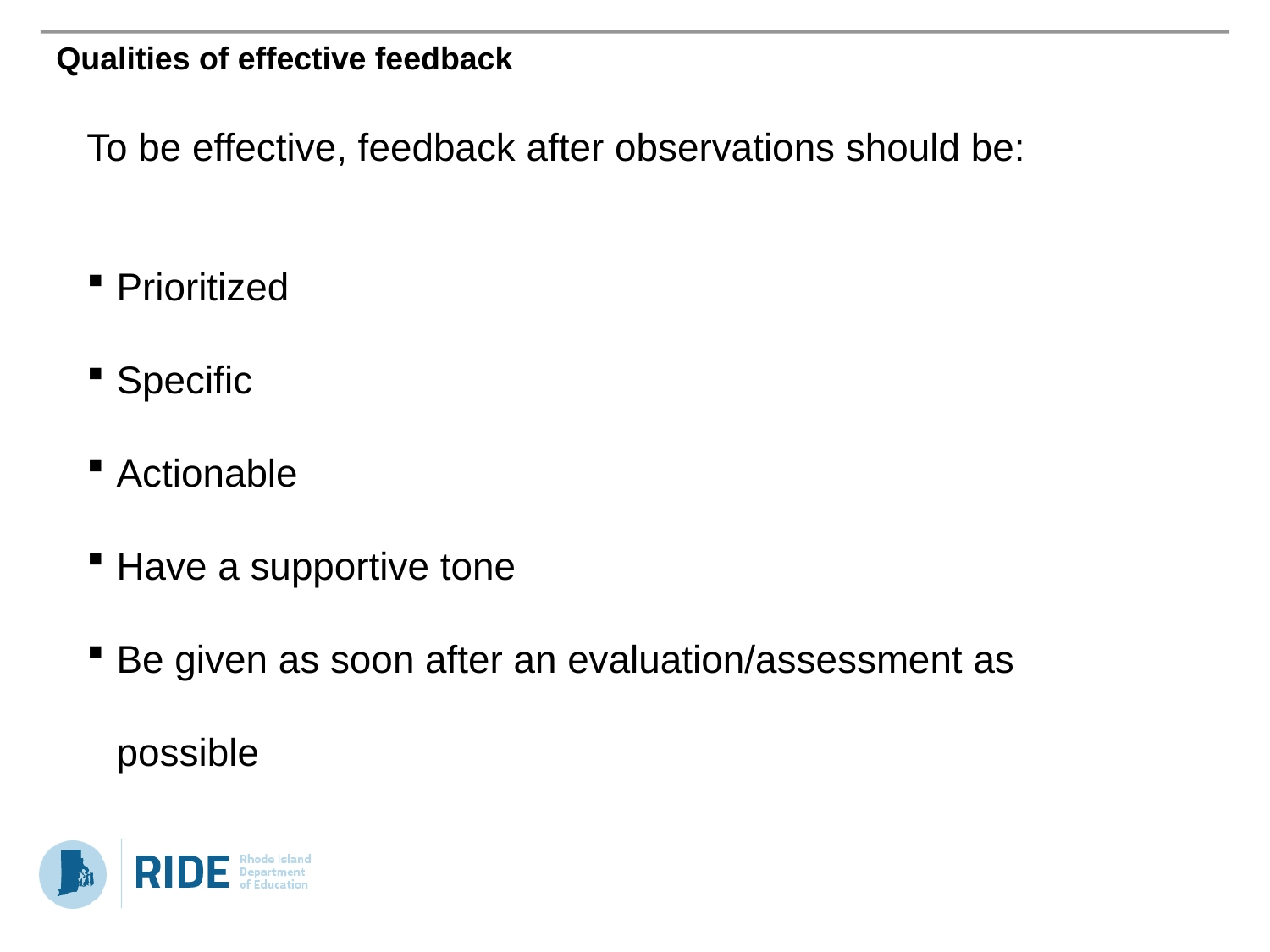

# Qualities of effective feedback
To be effective, feedback after observations should be:

Prioritized
Specific
Actionable
Have a supportive tone
Be given as soon after an evaluation/assessment as possible